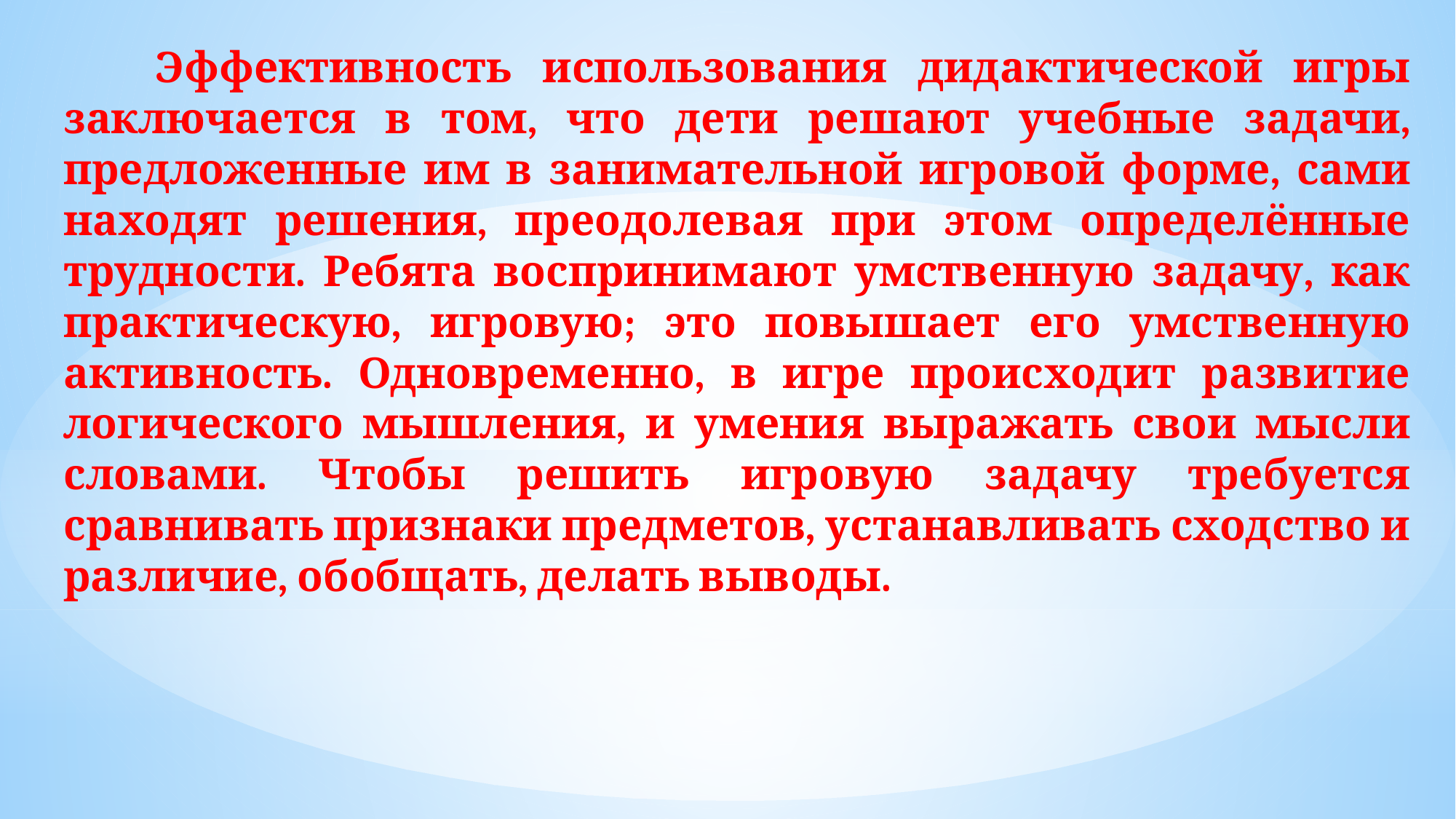

Эффективность использования дидактической игры заключается в том, что дети решают учебные задачи, предложенные им в занимательной игровой форме, сами находят решения, преодолевая при этом определённые трудности. Ребята воспринимают умственную задачу, как практическую, игровую; это повышает его умственную активность. Одновременно, в игре происходит развитие логического мышления, и умения выражать свои мысли словами. Чтобы решить игровую задачу требуется сравнивать признаки предметов, устанавливать сходство и различие, обобщать, делать выводы.